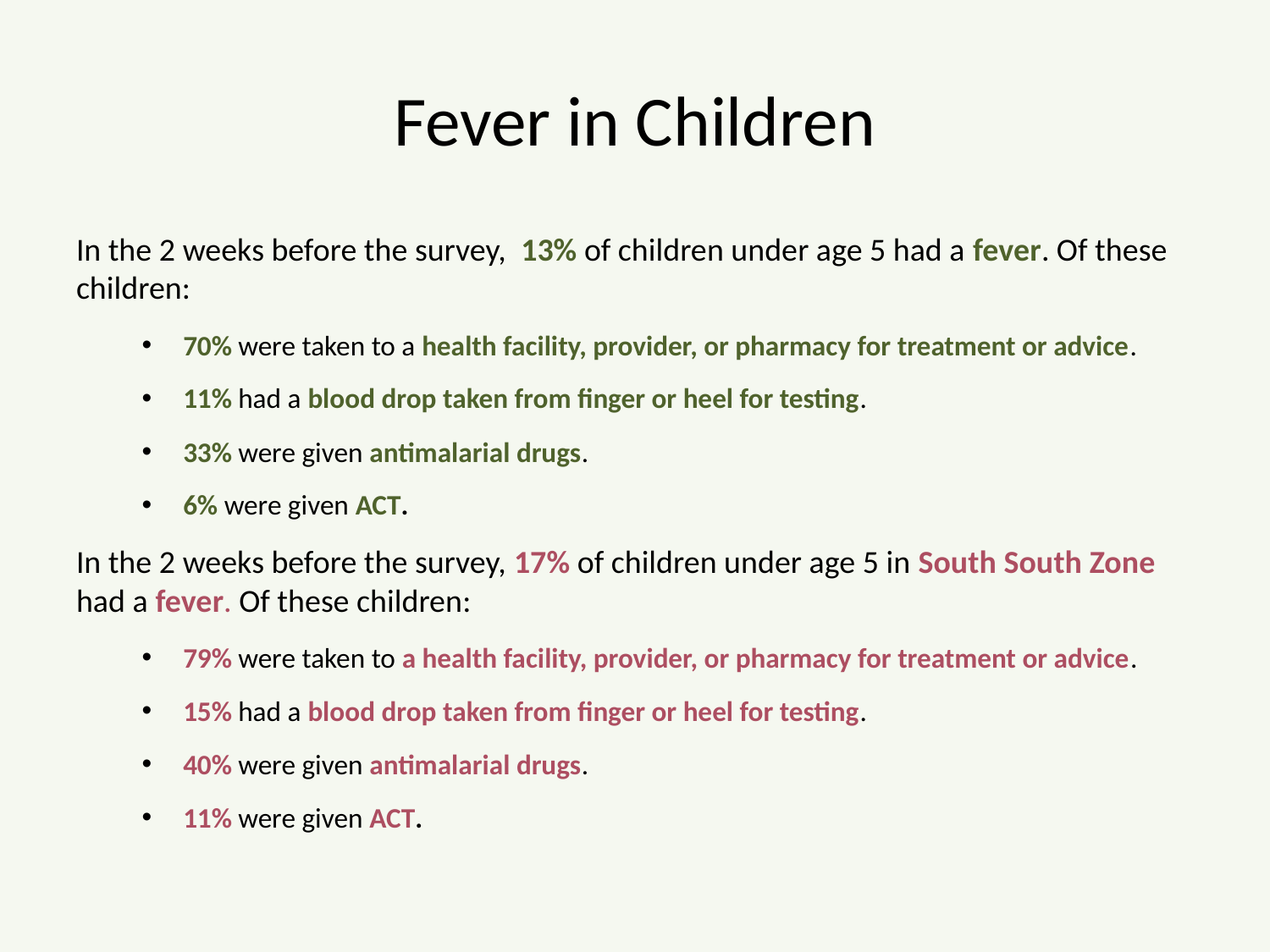

# Fever in Children
In the 2 weeks before the survey,  13% of children under age 5 had a fever. Of these children:
70% were taken to a health facility, provider, or pharmacy for treatment or advice.
11% had a blood drop taken from finger or heel for testing.
33% were given antimalarial drugs.
6% were given ACT.
In the 2 weeks before the survey, 17% of children under age 5 in South South Zone had a fever. Of these children:
79% were taken to a health facility, provider, or pharmacy for treatment or advice.
15% had a blood drop taken from finger or heel for testing.
40% were given antimalarial drugs.
11% were given ACT.